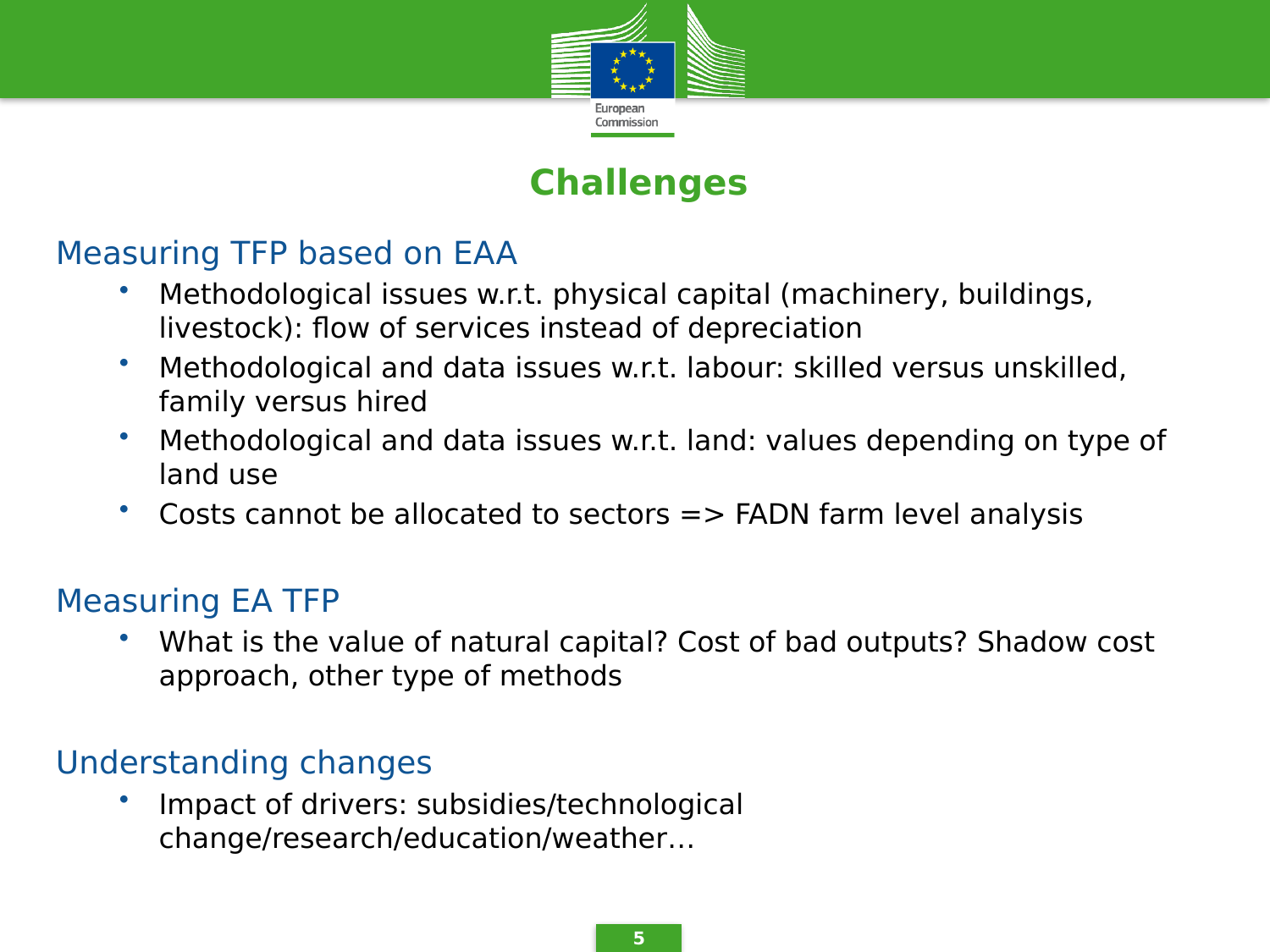

# Challenges
Measuring TFP based on EAA
Methodological issues w.r.t. physical capital (machinery, buildings, livestock): flow of services instead of depreciation
Methodological and data issues w.r.t. labour: skilled versus unskilled, family versus hired
Methodological and data issues w.r.t. land: values depending on type of land use
Costs cannot be allocated to sectors => FADN farm level analysis

Measuring EA TFP
What is the value of natural capital? Cost of bad outputs? Shadow cost approach, other type of methods

Understanding changes
Impact of drivers: subsidies/technological change/research/education/weather…

5